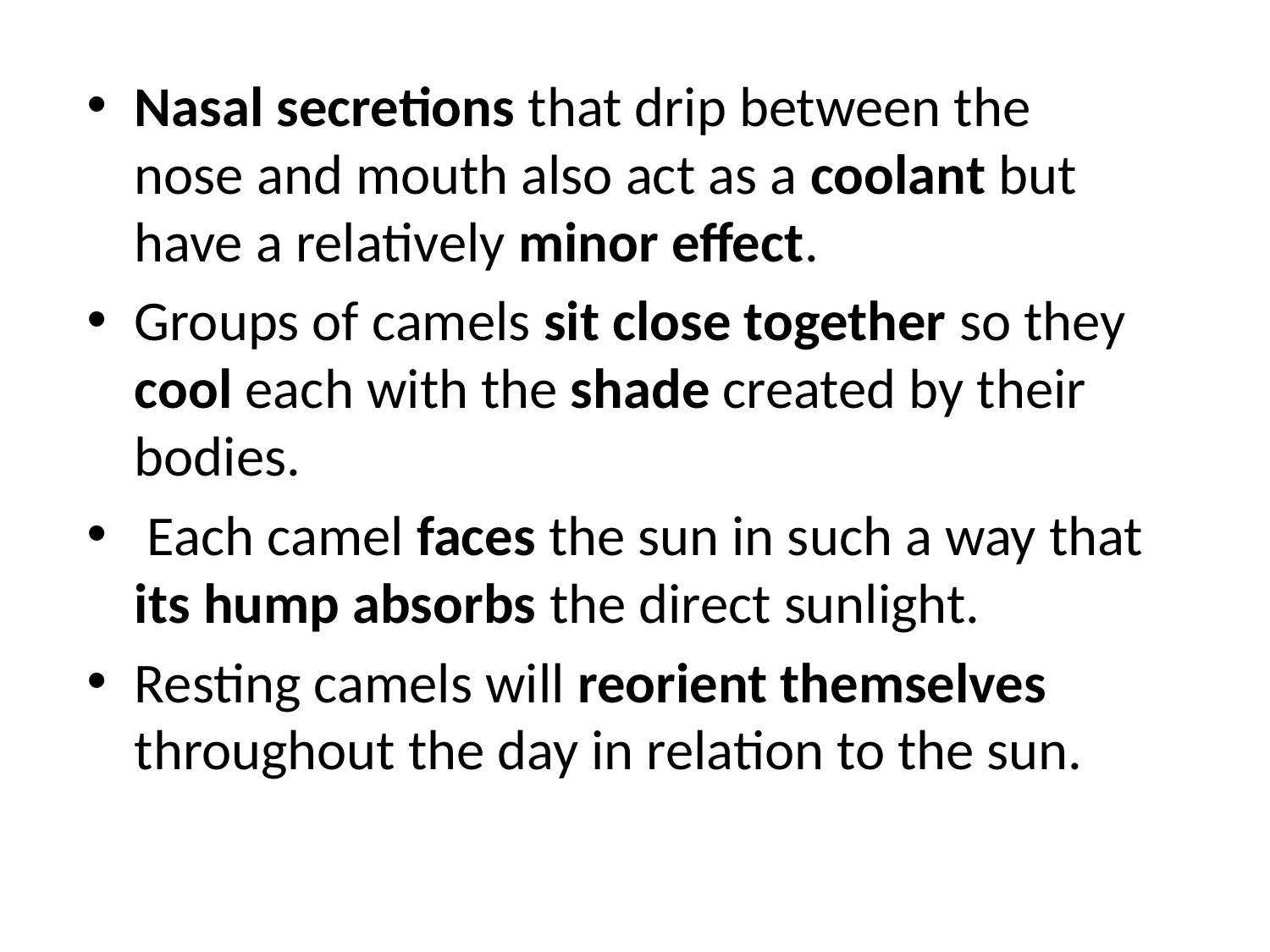

Nasal secretions that drip between the nose and mouth also act as a coolant but have a relatively minor effect.
Groups of camels sit close together so they cool each with the shade created by their bodies.
 Each camel faces the sun in such a way that its hump absorbs the direct sunlight.
Resting camels will reorient themselves throughout the day in relation to the sun.